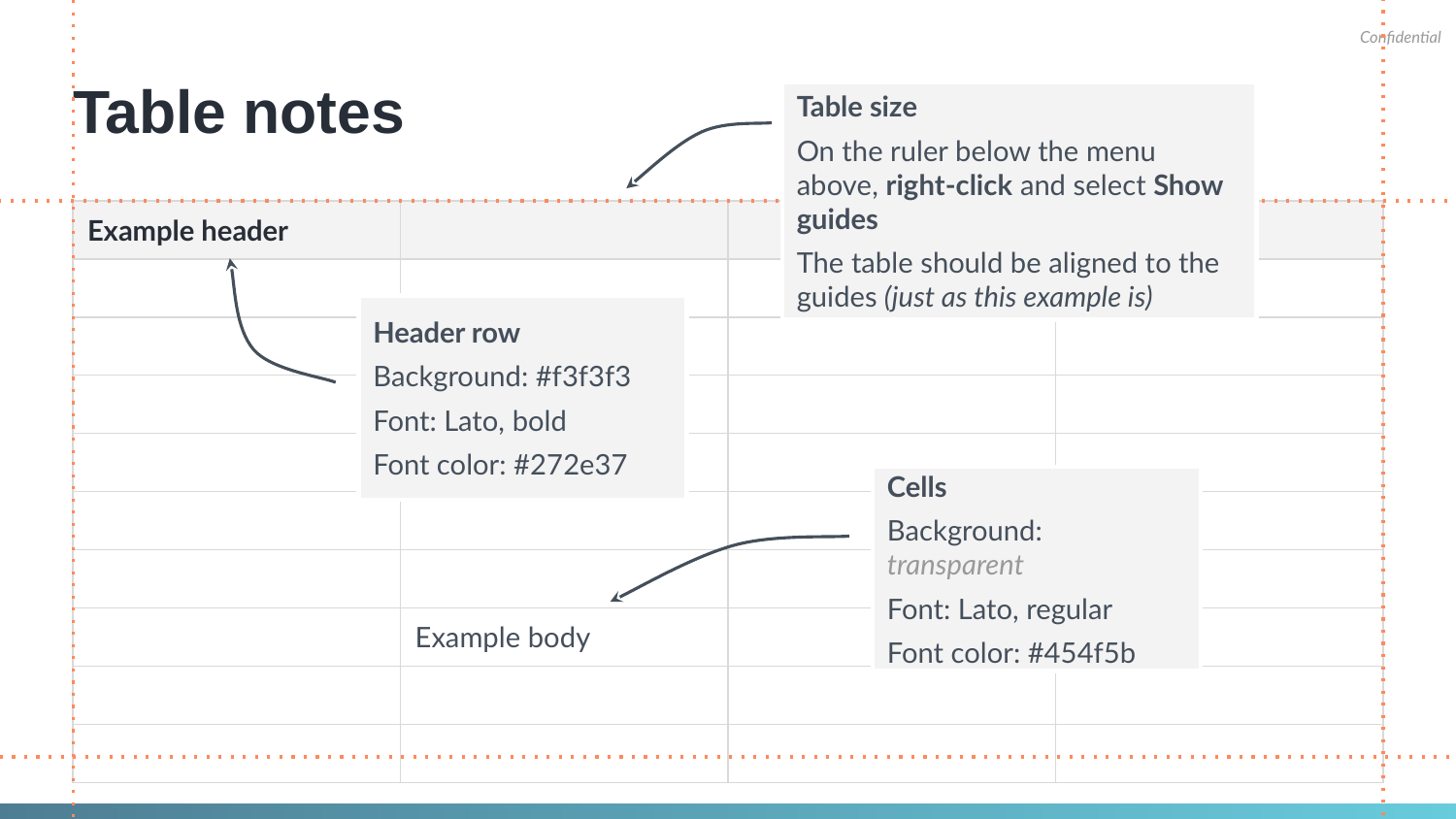

# Table notes
Table size
On the ruler below the menu above, right-click and select Show guides
The table should be aligned to the guides (just as this example is)

| Example header |  |  |  |
| --- | --- | --- | --- |
|  |  |  |  |
|  |  |  |  |
|  |  |  |  |
|  |  |  |  |
|  |  |  |  |
|  |  |  |  |
|  | Example body |  |  |
|  |  |  |  |
|  |  |  |  |

Header row
Background: #f3f3f3
Font: Lato, bold
Font color: #272e37
Cells
Background: transparent
Font: Lato, regular
Font color: #454f5b